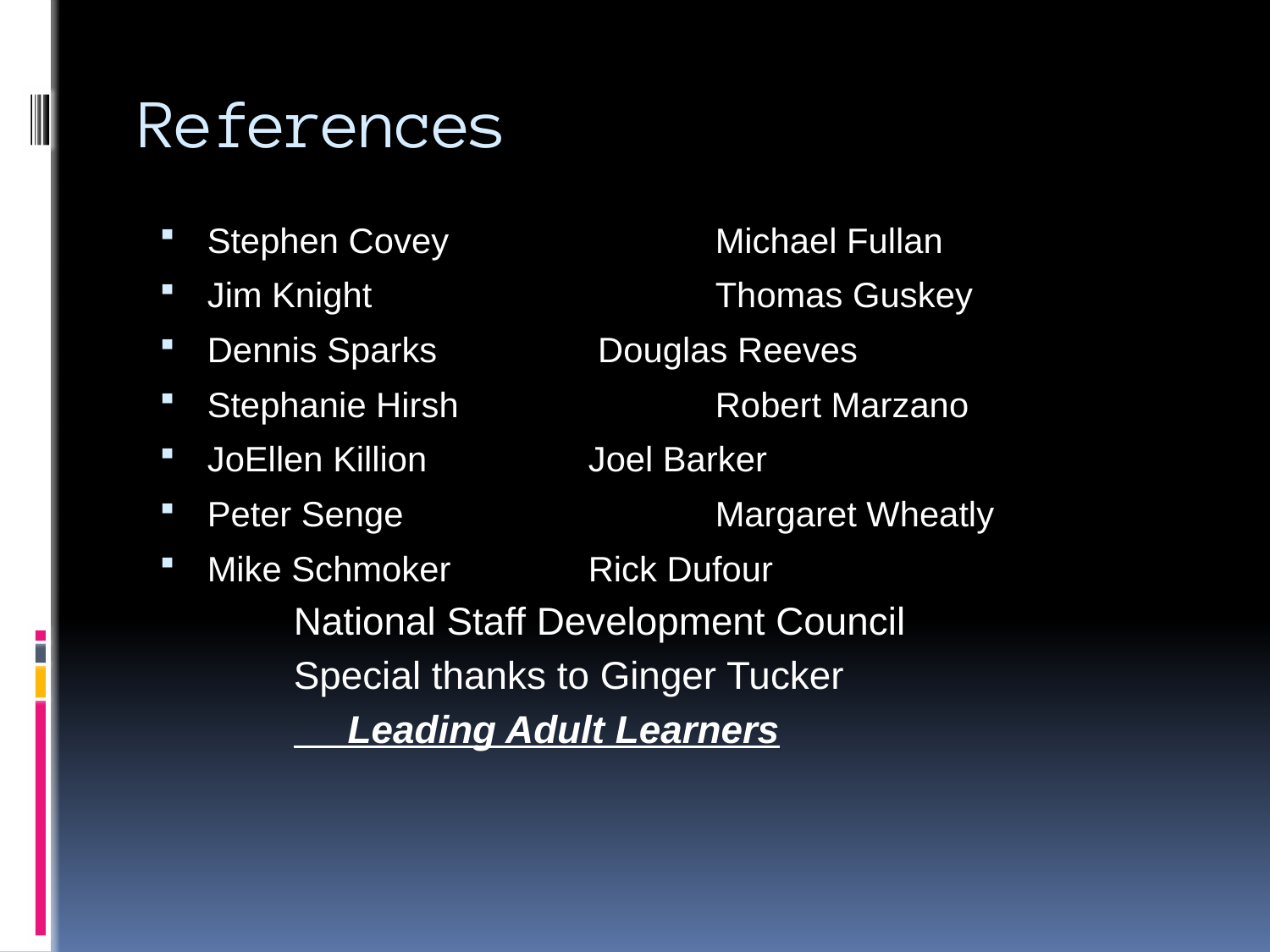

# References
Stephen Covey       		Michael Fullan
Jim Knight		   	Thomas Guskey
Dennis Sparks	   	 Douglas Reeves
Stephanie Hirsh      		Robert Marzano
JoEllen Killion	    	Joel Barker
Peter Senge            		Margaret Wheatly
Mike Schmoker        	Rick Dufour
National Staff Development Council
Special thanks to Ginger Tucker
     Leading Adult Learners